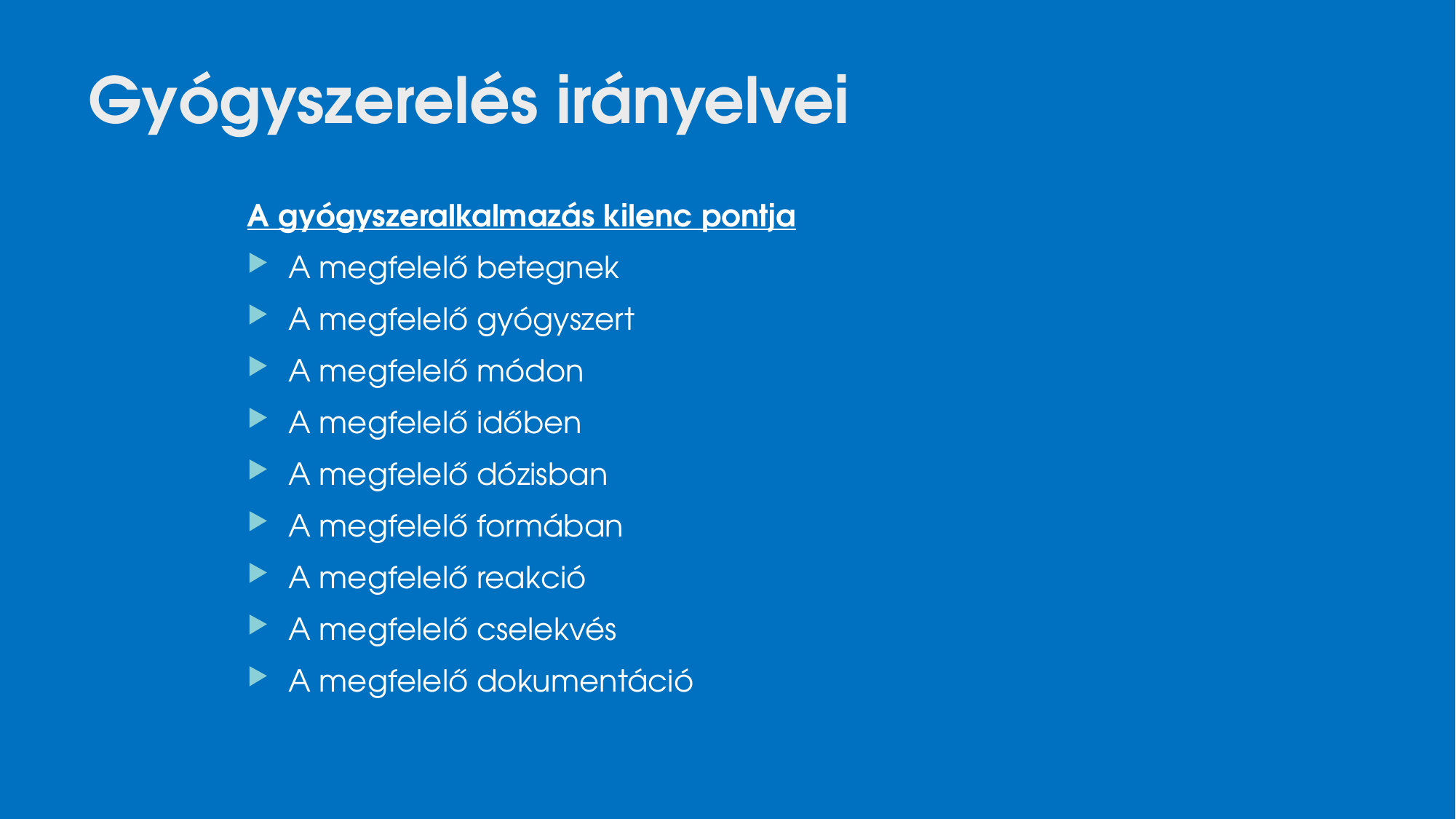

# Gyógyszerelés irányelvei
A gyógyszeralkalmazás kilenc pontja
A megfelelő betegnek
A megfelelő gyógyszert
A megfelelő módon
A megfelelő időben
A megfelelő dózisban
A megfelelő formában
A megfelelő reakció
A megfelelő cselekvés
A megfelelő dokumentáció